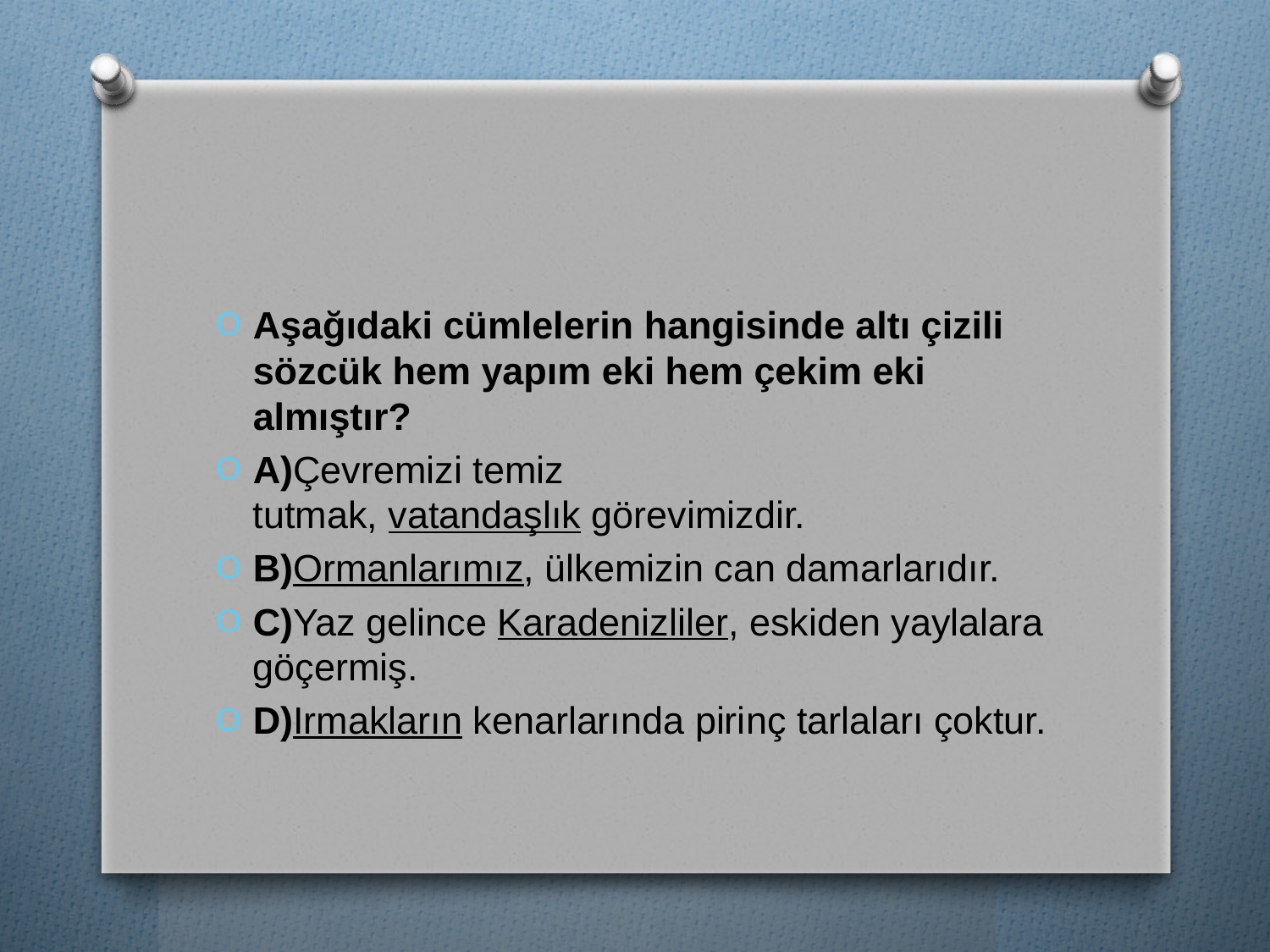

#
Aşağıdaki cümlelerin hangisinde altı çizili sözcük hem yapım eki hem çekim eki almıştır?
A)Çevremizi temiz tutmak, vatandaşlık görevimizdir.
B)Ormanlarımız, ülkemizin can damarlarıdır.
C)Yaz gelince Karadenizliler, eskiden yaylalara göçermiş.
D)Irmakların kenarlarında pirinç tarlaları çoktur.